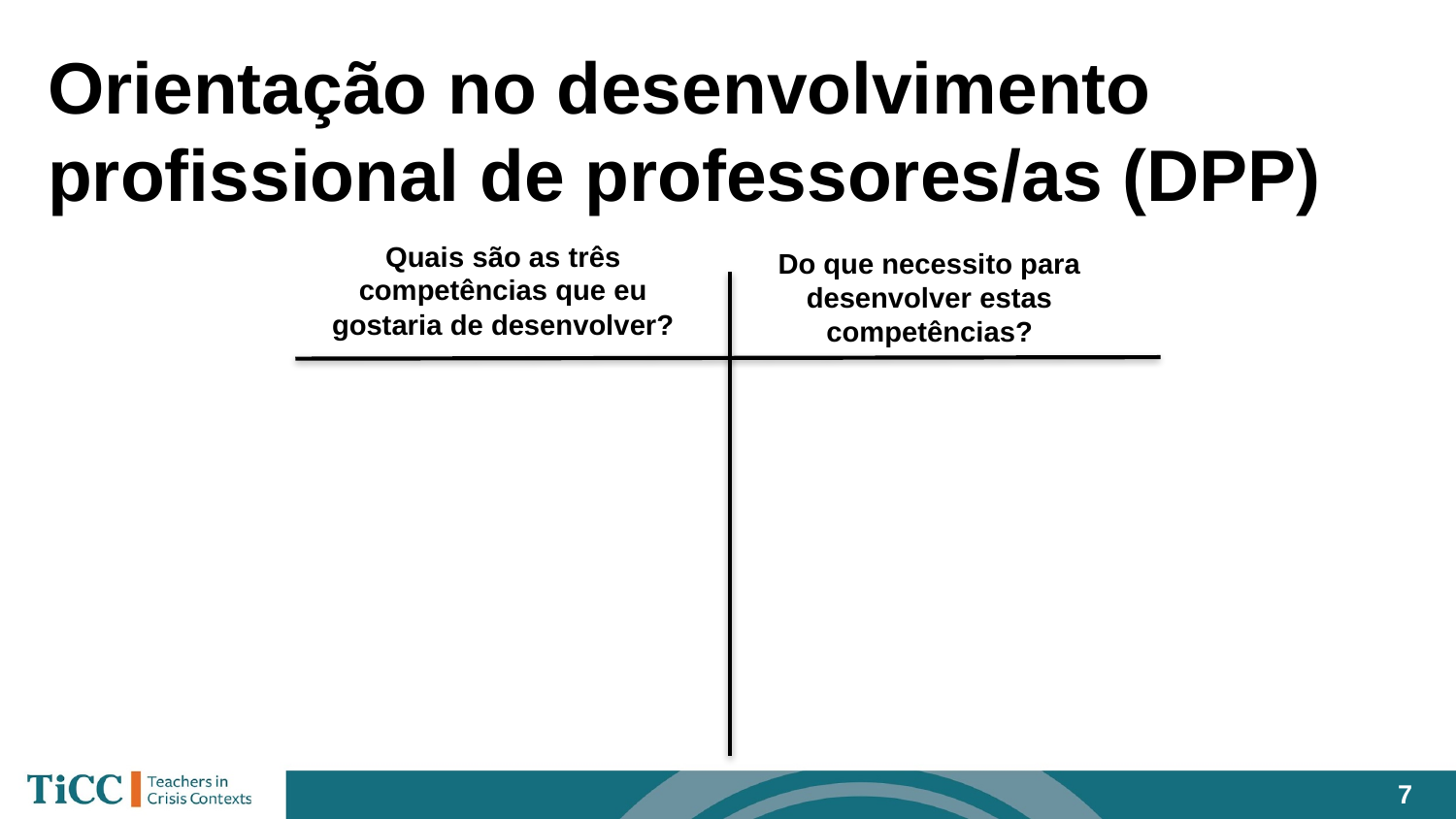

# Orientação no desenvolvimento profissional de professores/as (DPP)
Quais são as três competências que eu gostaria de desenvolver?
Do que necessito para desenvolver estas competências?
7